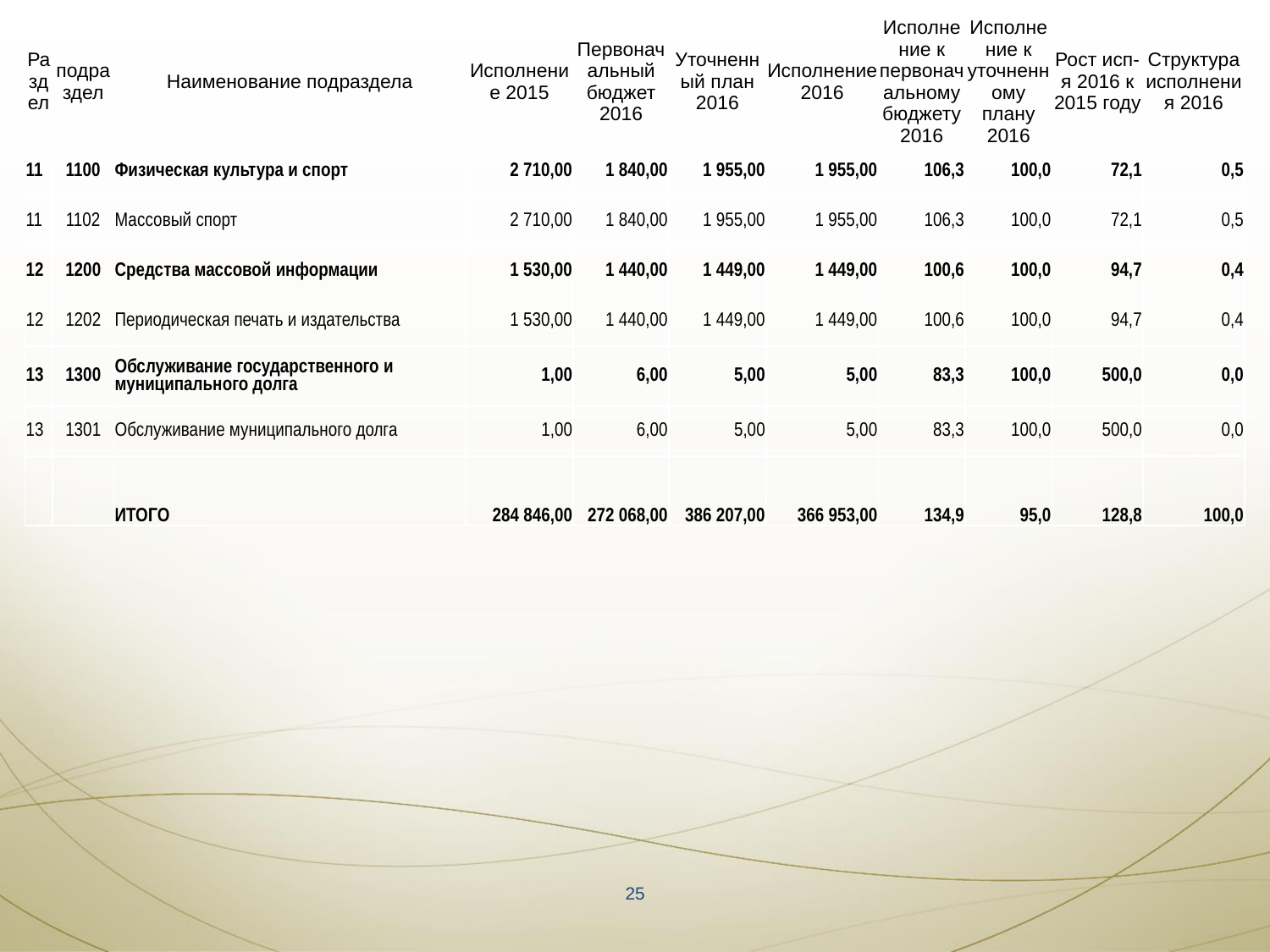

| Раздел | подраздел | Наименование подраздела | Исполнение 2015 | Первоначальный бюджет 2016 | Уточненный план 2016 | Исполнение 2016 | Исполнение к первоначальному бюджету 2016 | Исполнение к уточненному плану 2016 | Рост исп-я 2016 к 2015 году | Структура исполнения 2016 |
| --- | --- | --- | --- | --- | --- | --- | --- | --- | --- | --- |
| 11 | 1100 | Физическая культура и спорт | 2 710,00 | 1 840,00 | 1 955,00 | 1 955,00 | 106,3 | 100,0 | 72,1 | 0,5 |
| 11 | 1102 | Массовый спорт | 2 710,00 | 1 840,00 | 1 955,00 | 1 955,00 | 106,3 | 100,0 | 72,1 | 0,5 |
| 12 | 1200 | Средства массовой информации | 1 530,00 | 1 440,00 | 1 449,00 | 1 449,00 | 100,6 | 100,0 | 94,7 | 0,4 |
| 12 | 1202 | Периодическая печать и издательства | 1 530,00 | 1 440,00 | 1 449,00 | 1 449,00 | 100,6 | 100,0 | 94,7 | 0,4 |
| 13 | 1300 | Обслуживание государственного и муниципального долга | 1,00 | 6,00 | 5,00 | 5,00 | 83,3 | 100,0 | 500,0 | 0,0 |
| 13 | 1301 | Обслуживание муниципального долга | 1,00 | 6,00 | 5,00 | 5,00 | 83,3 | 100,0 | 500,0 | 0,0 |
|  |  | ИТОГО | 284 846,00 | 272 068,00 | 386 207,00 | 366 953,00 | 134,9 | 95,0 | 128,8 | 100,0 |
25